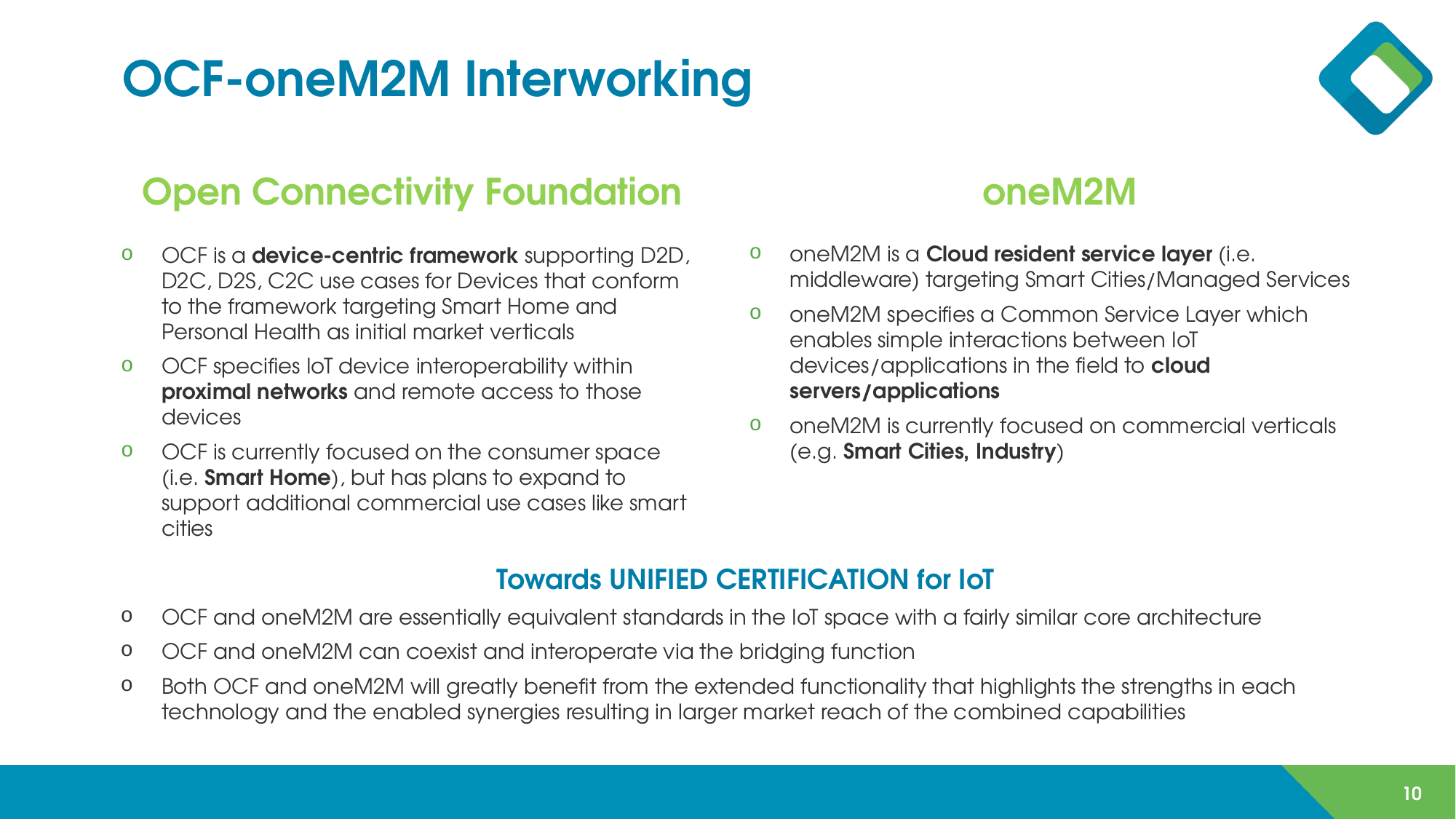

# OCF-oneM2M Interworking
Open Connectivity Foundation
oneM2M
oneM2M is a Cloud resident service layer (i.e. middleware) targeting Smart Cities/Managed Services
oneM2M specifies a Common Service Layer which enables simple interactions between IoT devices/applications in the field to cloud servers/applications
oneM2M is currently focused on commercial verticals (e.g. Smart Cities, Industry)
OCF is a device-centric framework supporting D2D, D2C, D2S, C2C use cases for Devices that conform to the framework targeting Smart Home and Personal Health as initial market verticals
OCF specifies IoT device interoperability within proximal networks and remote access to those devices
OCF is currently focused on the consumer space (i.e. Smart Home), but has plans to expand to support additional commercial use cases like smart cities
Towards UNIFIED CERTIFICATION for IoT
OCF and oneM2M are essentially equivalent standards in the IoT space with a fairly similar core architecture
OCF and oneM2M can coexist and interoperate via the bridging function
Both OCF and oneM2M will greatly benefit from the extended functionality that highlights the strengths in each technology and the enabled synergies resulting in larger market reach of the combined capabilities